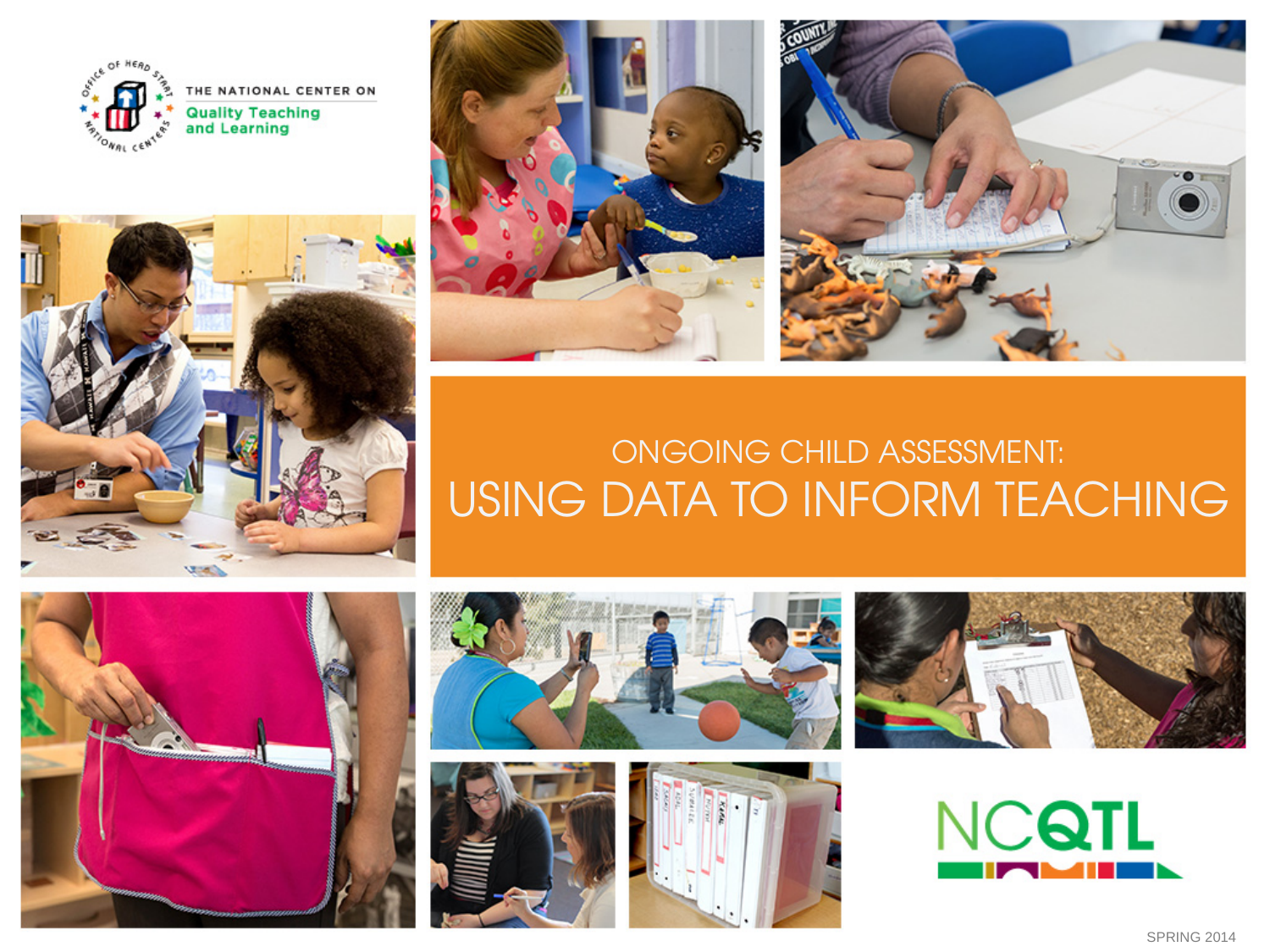

# Ongoing Child Assessment: using data to inform teaching
SPRING 2014